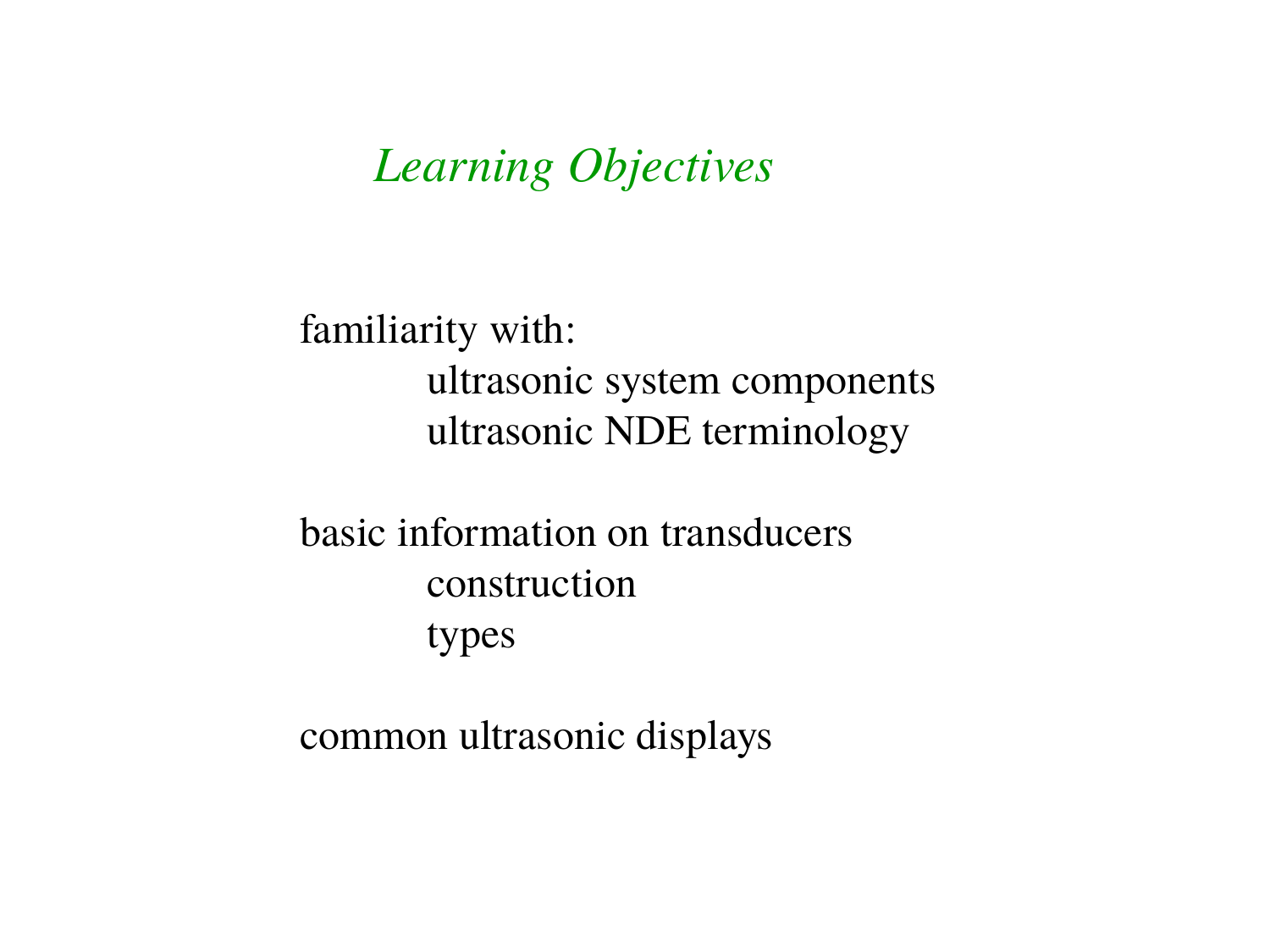

Learning Objectives

	familiarity with:
		ultrasonic system components
		ultrasonic NDE terminology

	basic information on transducers
		construction
		types

	common ultrasonic displays